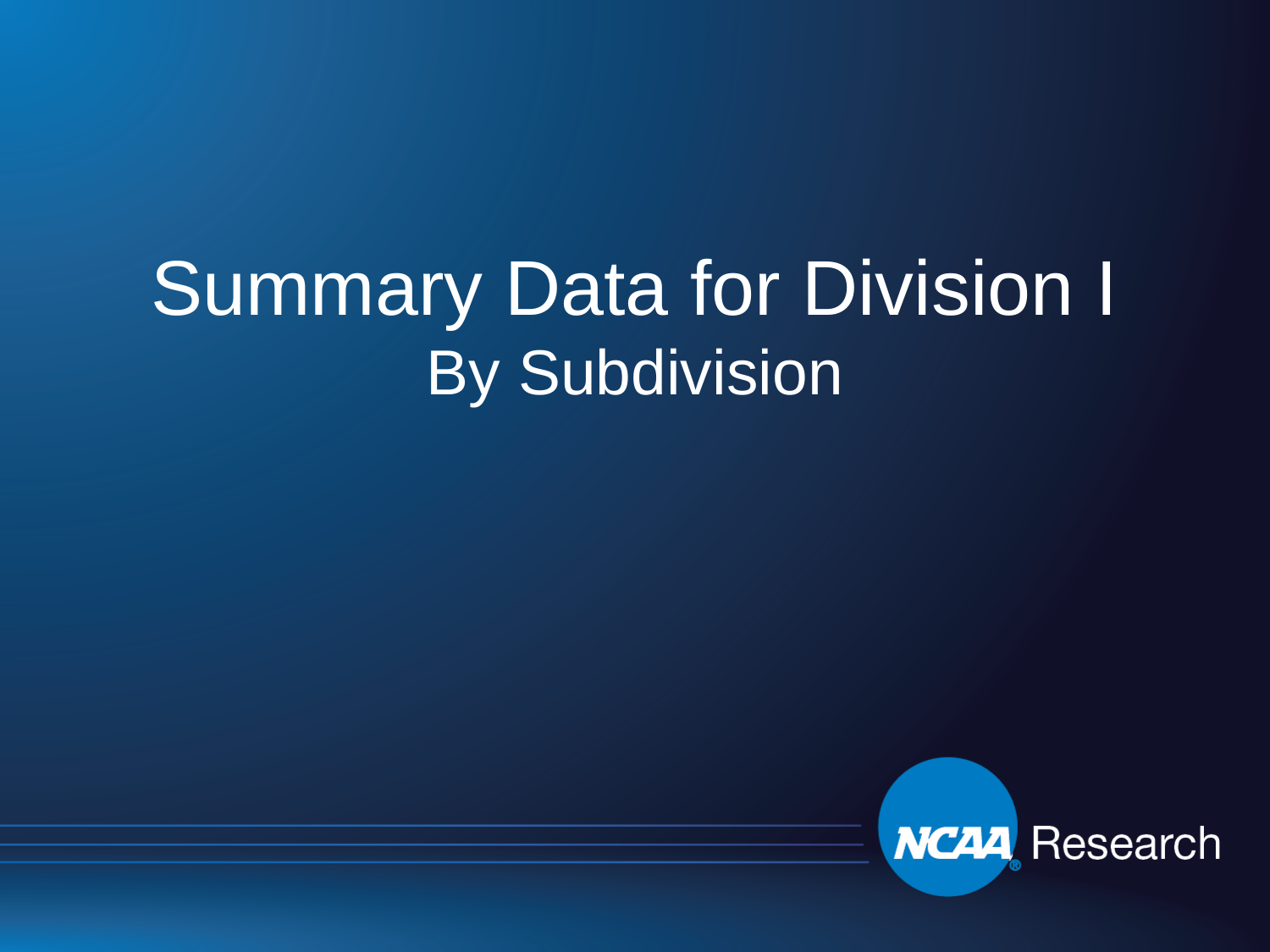

# Summary Data for Division I By Subdivision